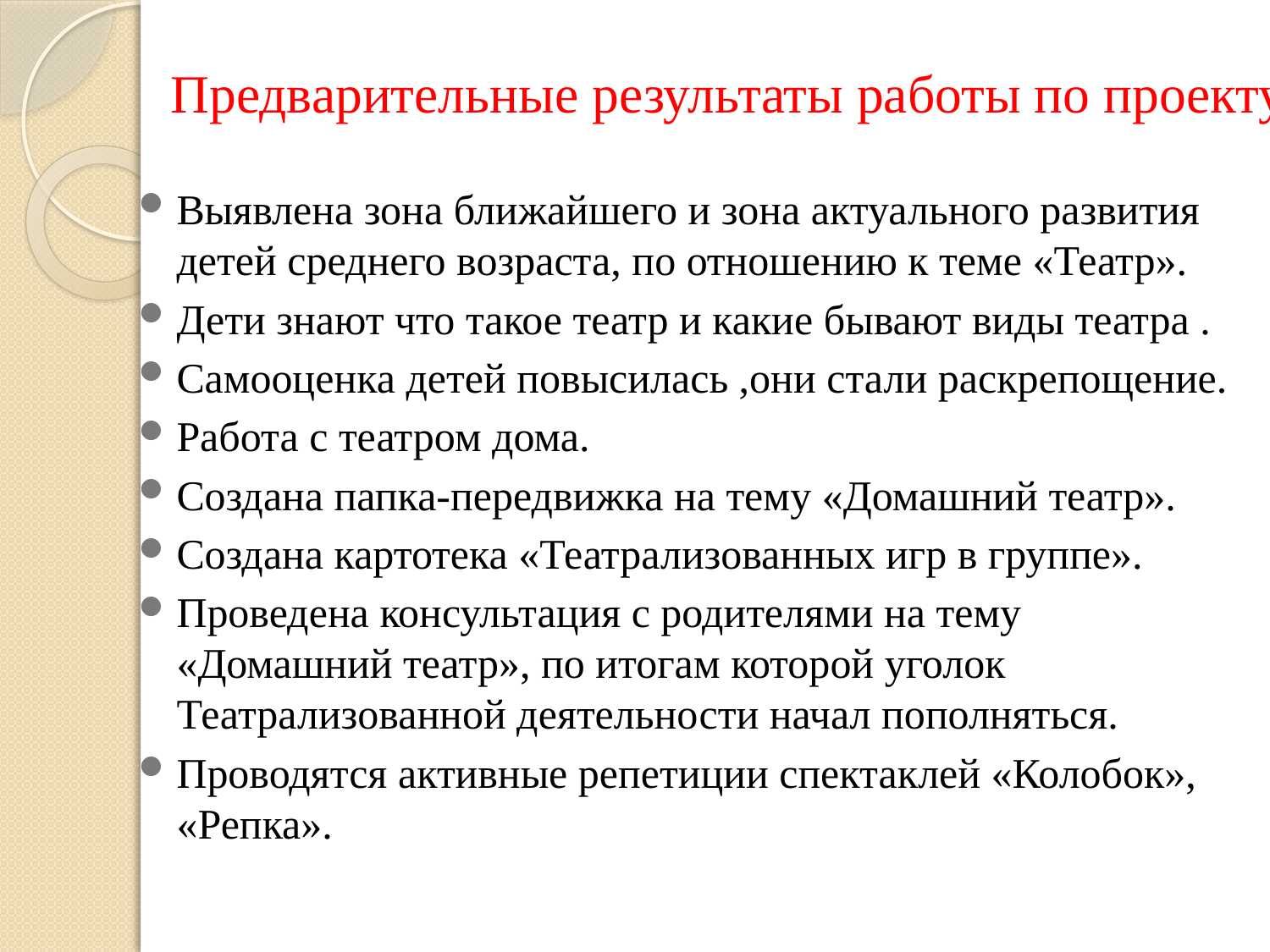

# Предварительные результаты работы по проекту:
Выявлена зона ближайшего и зона актуального развития детей среднего возраста, по отношению к теме «Театр».
Дети знают что такое театр и какие бывают виды театра .
Самооценка детей повысилась ,они стали раскрепощение.
Работа с театром дома.
Создана папка-передвижка на тему «Домашний театр».
Создана картотека «Театрализованных игр в группе».
Проведена консультация с родителями на тему «Домашний театр», по итогам которой уголок Театрализованной деятельности начал пополняться.
Проводятся активные репетиции спектаклей «Колобок», «Репка».